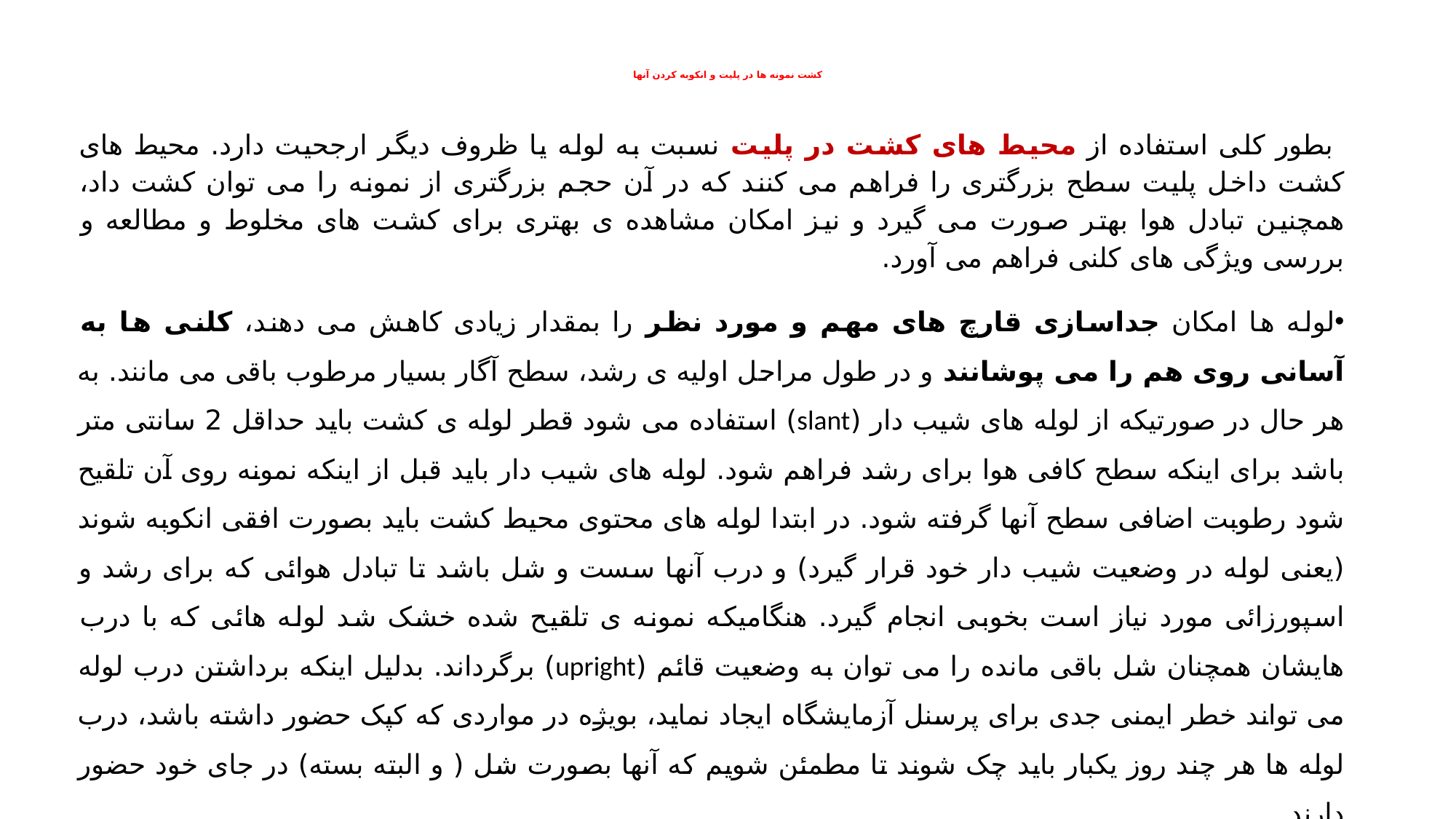

# کشت نمونه ها در پلیت و انکوبه کردن آنها
 بطور کلی استفاده از محیط های کشت در پلیت نسبت به لوله یا ظروف دیگر ارجحیت دارد. محیط های کشت داخل پلیت سطح بزرگتری را فراهم می کنند که در آن حجم بزرگتری از نمونه را می توان کشت داد، همچنین تبادل هوا بهتر صورت می گیرد و نیز امکان مشاهده ی بهتری برای کشت های مخلوط و مطالعه و بررسی ویژگی های کلنی فراهم می آورد.
لوله ها امکان جداسازی قارچ های مهم و مورد نظر را بمقدار زیادی کاهش می دهند، کلنی ها به آسانی روی هم را می پوشانند و در طول مراحل اولیه ی رشد، سطح آگار بسیار مرطوب باقی می مانند. به هر حال در صورتیکه از لوله های شیب دار (slant) استفاده می شود قطر لوله ی کشت باید حداقل 2 سانتی متر باشد برای اینکه سطح کافی هوا برای رشد فراهم شود. لوله های شیب دار باید قبل از اینکه نمونه روی آن تلقیح شود رطوبت اضافی سطح آنها گرفته شود. در ابتدا لوله های محتوی محیط کشت باید بصورت افقی انکوبه شوند (یعنی لوله در وضعیت شیب دار خود قرار گیرد) و درب آنها سست و شل باشد تا تبادل هوائی که برای رشد و اسپورزائی مورد نیاز است بخوبی انجام گیرد. هنگامیکه نمونه ی تلقیح شده خشک شد لوله هائی که با درب هایشان همچنان شل باقی مانده را می توان به وضعیت قائم (upright) برگرداند. بدلیل اینکه برداشتن درب لوله می تواند خطر ایمنی جدی برای پرسنل آزمایشگاه ایجاد نماید، بویژه در مواردی که کپک حضور داشته باشد، درب لوله ها هر چند روز یکبار باید چک شوند تا مطمئن شویم که آنها بصورت شل ( و البته بسته) در جای خود حضور دارند.